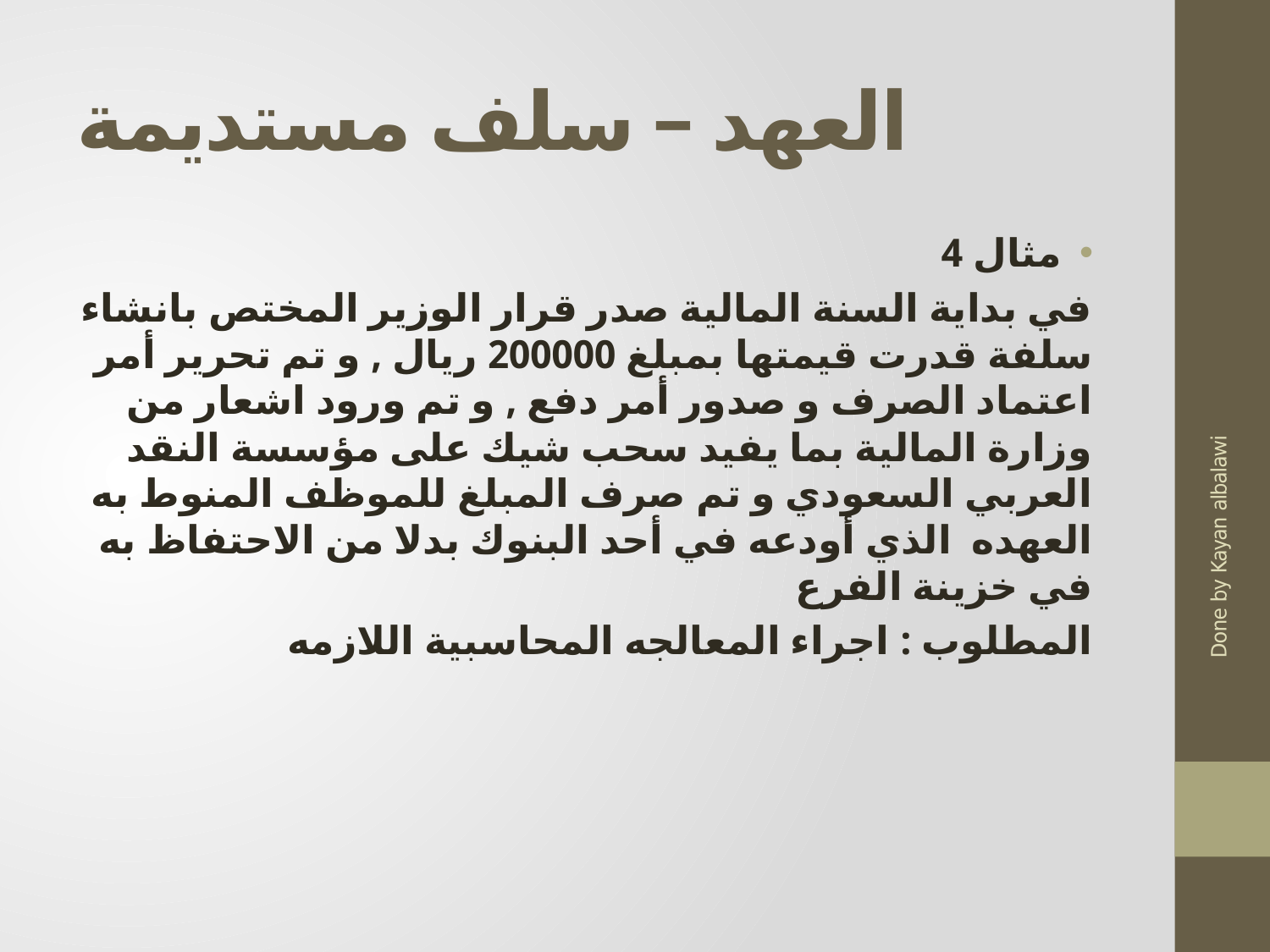

# العهد – سلف مستديمة
مثال 4
في بداية السنة المالية صدر قرار الوزير المختص بانشاء سلفة قدرت قيمتها بمبلغ 200000 ريال , و تم تحرير أمر اعتماد الصرف و صدور أمر دفع , و تم ورود اشعار من وزارة المالية بما يفيد سحب شيك على مؤسسة النقد العربي السعودي و تم صرف المبلغ للموظف المنوط به العهده  الذي أودعه في أحد البنوك بدلا من الاحتفاظ به في خزينة الفرع
المطلوب : اجراء المعالجه المحاسبية اللازمه

Done by Kayan albalawi